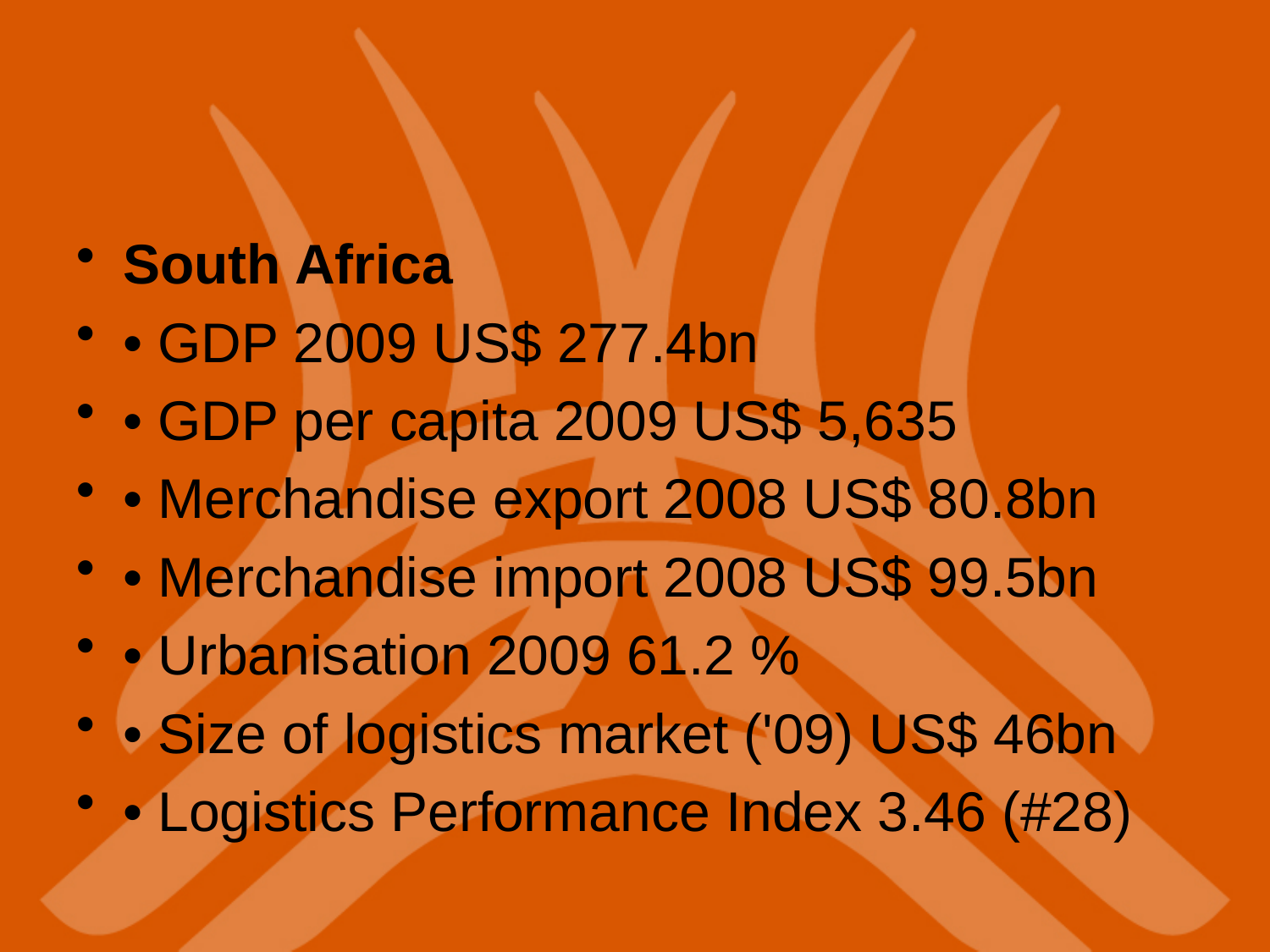

South Africa
• GDP 2009 US$ 277.4bn
• GDP per capita 2009 US$ 5,635
• Merchandise export 2008 US$ 80.8bn
• Merchandise import 2008 US$ 99.5bn
• Urbanisation 2009 61.2 %
• Size of logistics market ('09) US$ 46bn
• Logistics Performance Index 3.46 (#28)
#